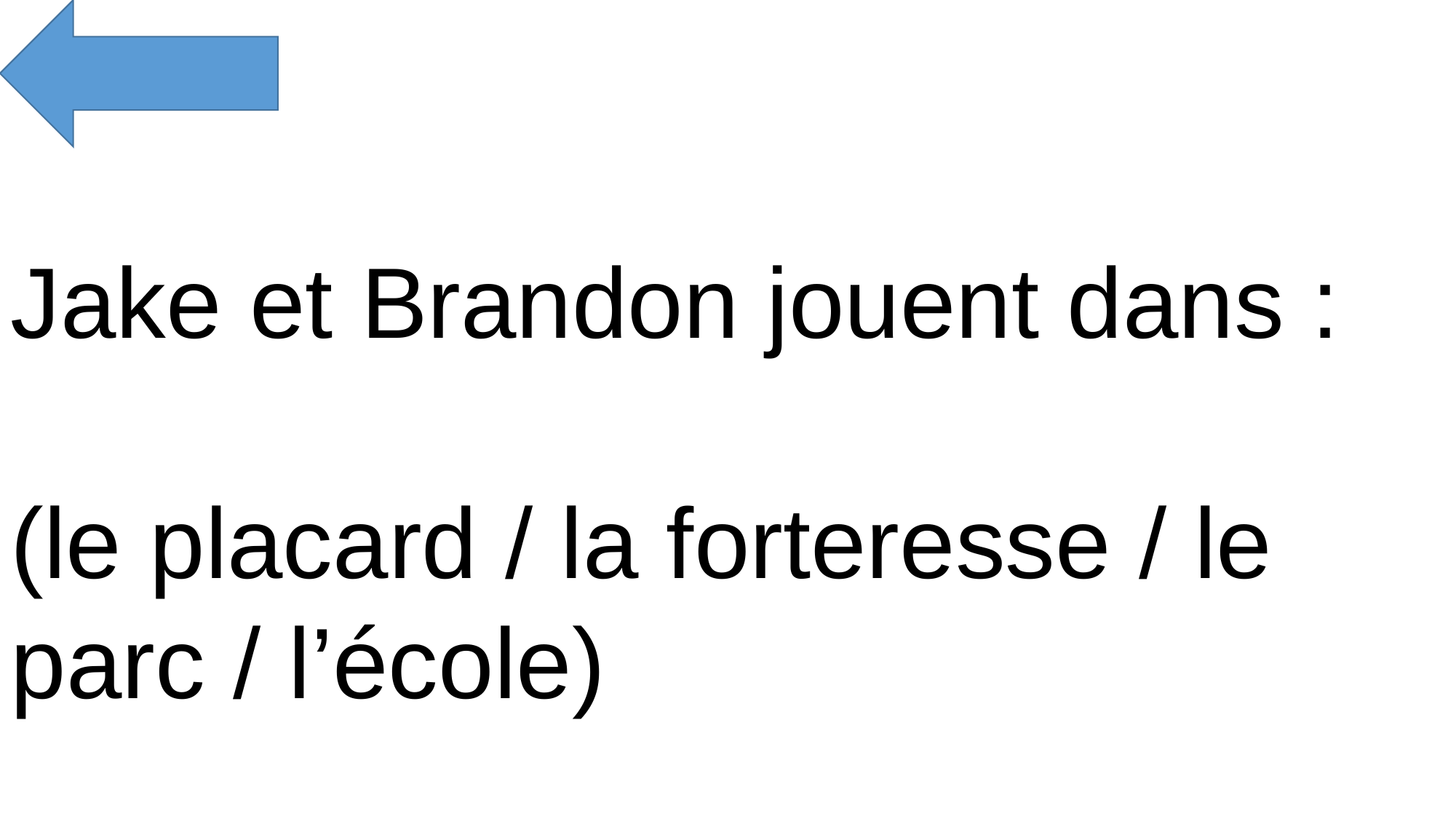

Jake et Brandon jouent dans :

(le placard / la forteresse / le parc / l’école)